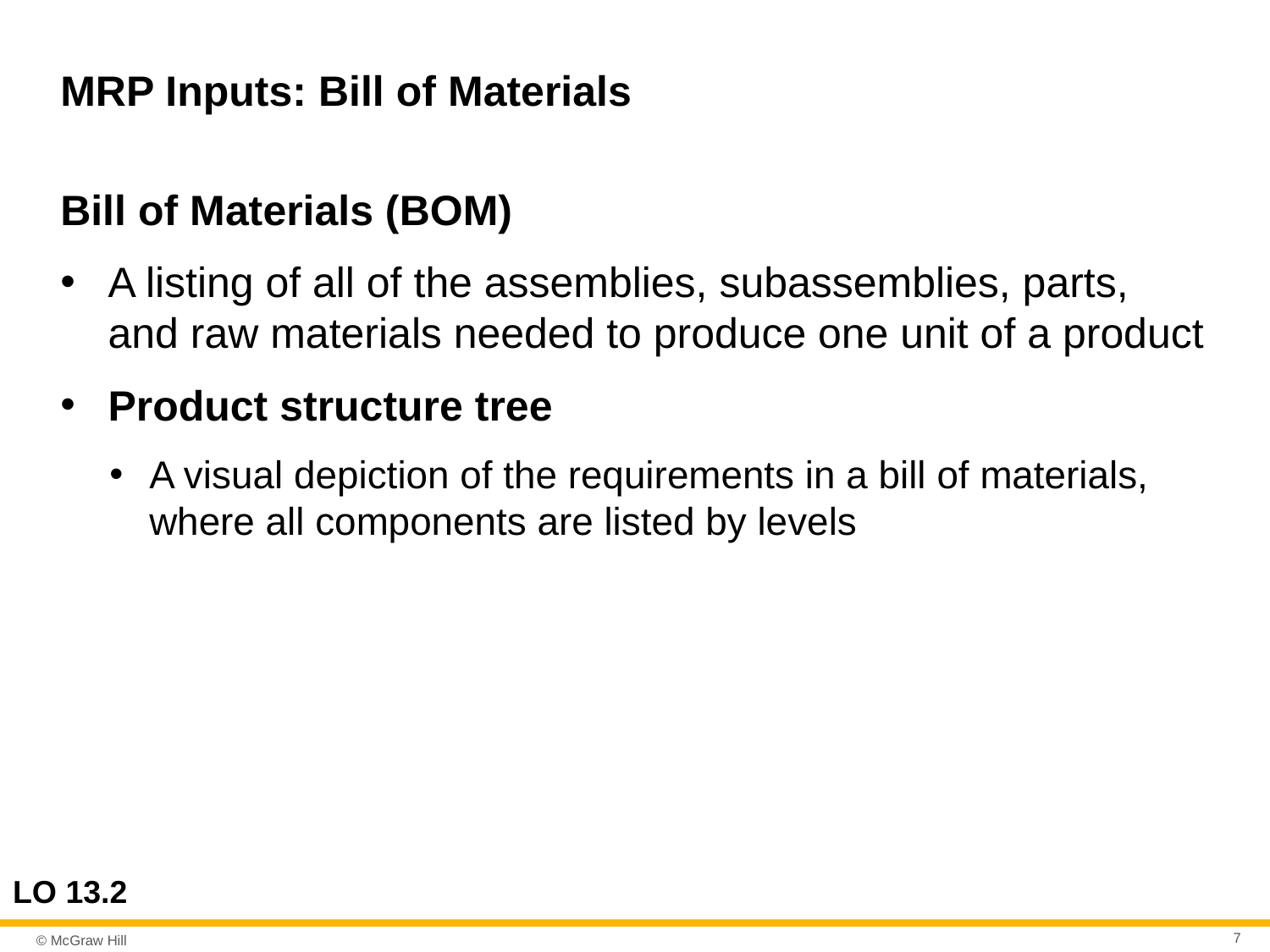

# MRP Inputs: Bill of Materials
Bill of Materials (BOM)
A listing of all of the assemblies, subassemblies, parts, and raw materials needed to produce one unit of a product
Product structure tree
A visual depiction of the requirements in a bill of materials, where all components are listed by levels
LO 13.2